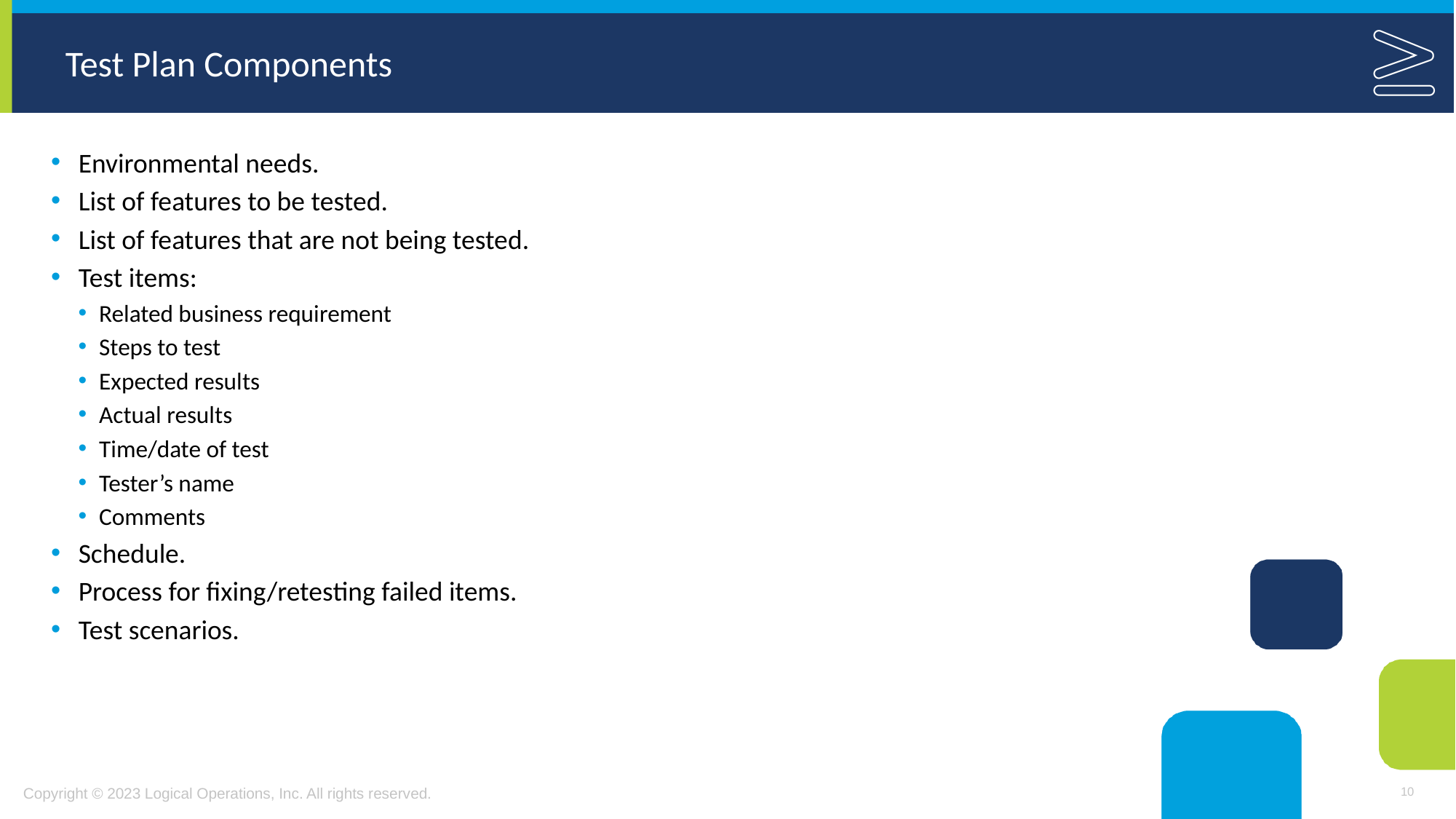

# Test Plan Components
Environmental needs.
List of features to be tested.
List of features that are not being tested.
Test items:
Related business requirement
Steps to test
Expected results
Actual results
Time/date of test
Tester’s name
Comments
Schedule.
Process for fixing/retesting failed items.
Test scenarios.
10